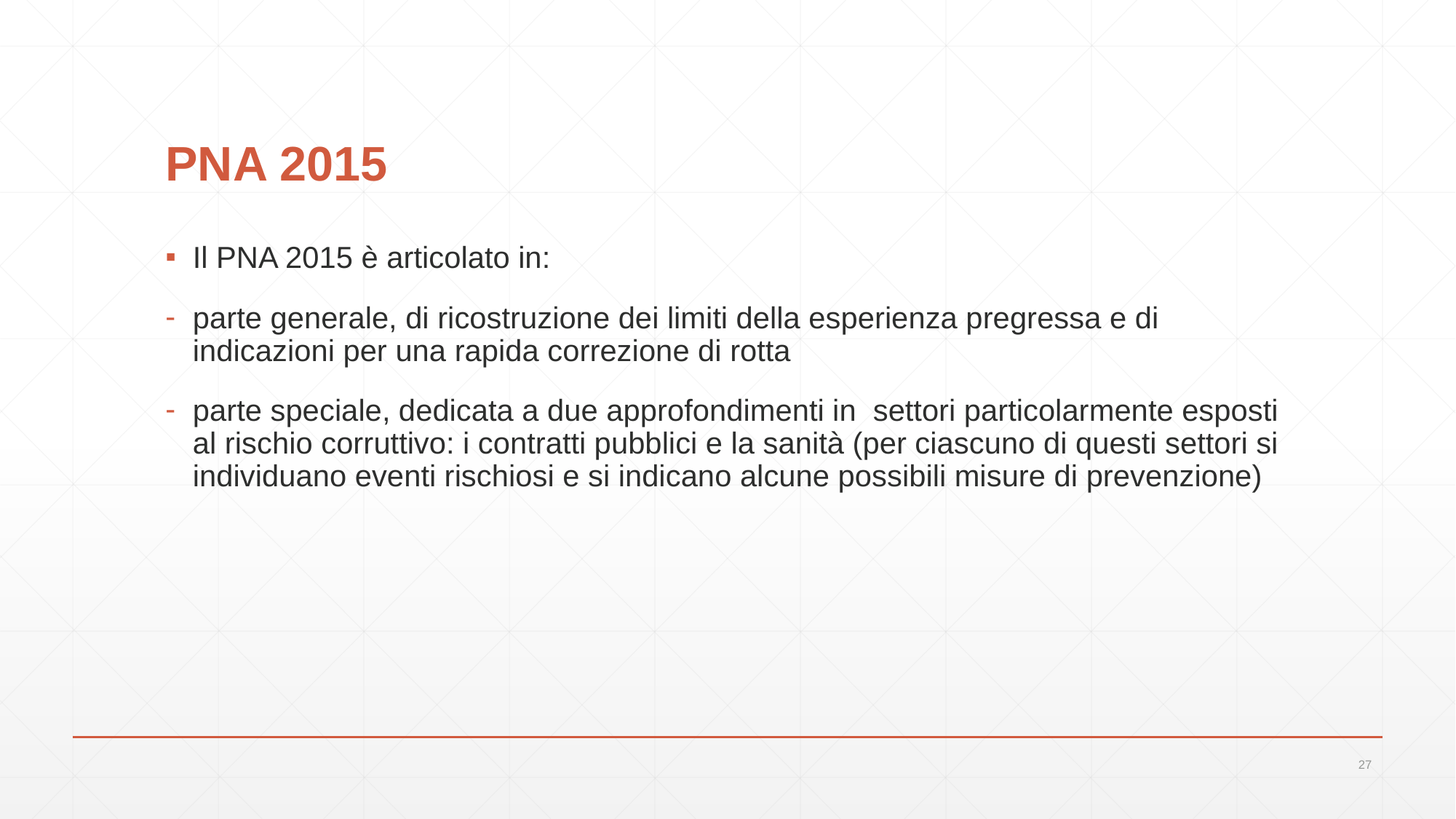

# PNA 2015
Il PNA 2015 è articolato in:
parte generale, di ricostruzione dei limiti della esperienza pregressa e di indicazioni per una rapida correzione di rotta
parte speciale, dedicata a due approfondimenti in  settori particolarmente esposti al rischio corruttivo: i contratti pubblici e la sanità (per ciascuno di questi settori si individuano eventi rischiosi e si indicano alcune possibili misure di prevenzione)
27